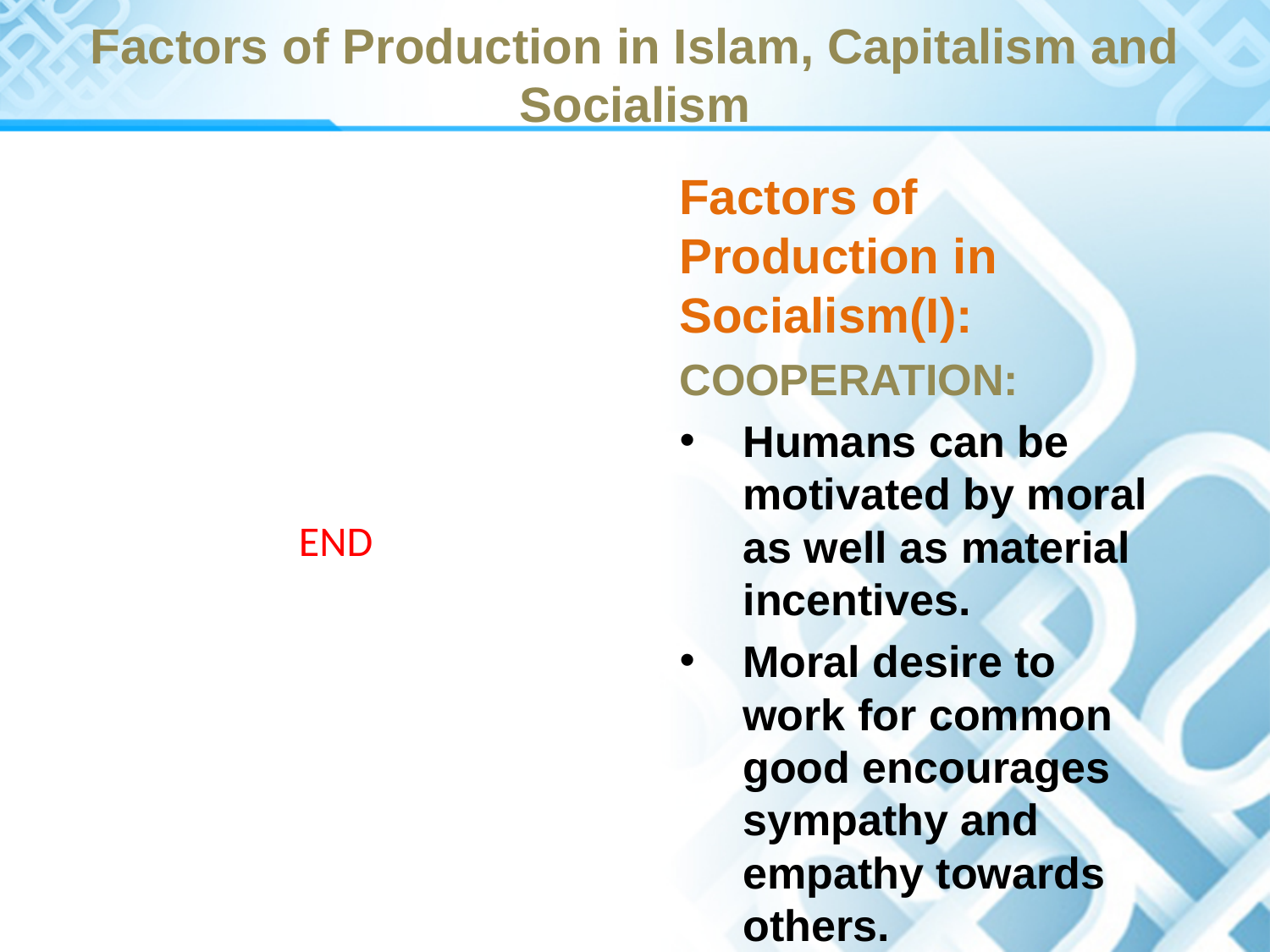

Factors of Production in Islam, Capitalism and Socialism
Factors of Production in Socialism(I):
COOPERATION:
Humans can be  motivated by moral as well as material incentives.
Moral desire to work for common good encourages sympathy and empathy towards others.
END